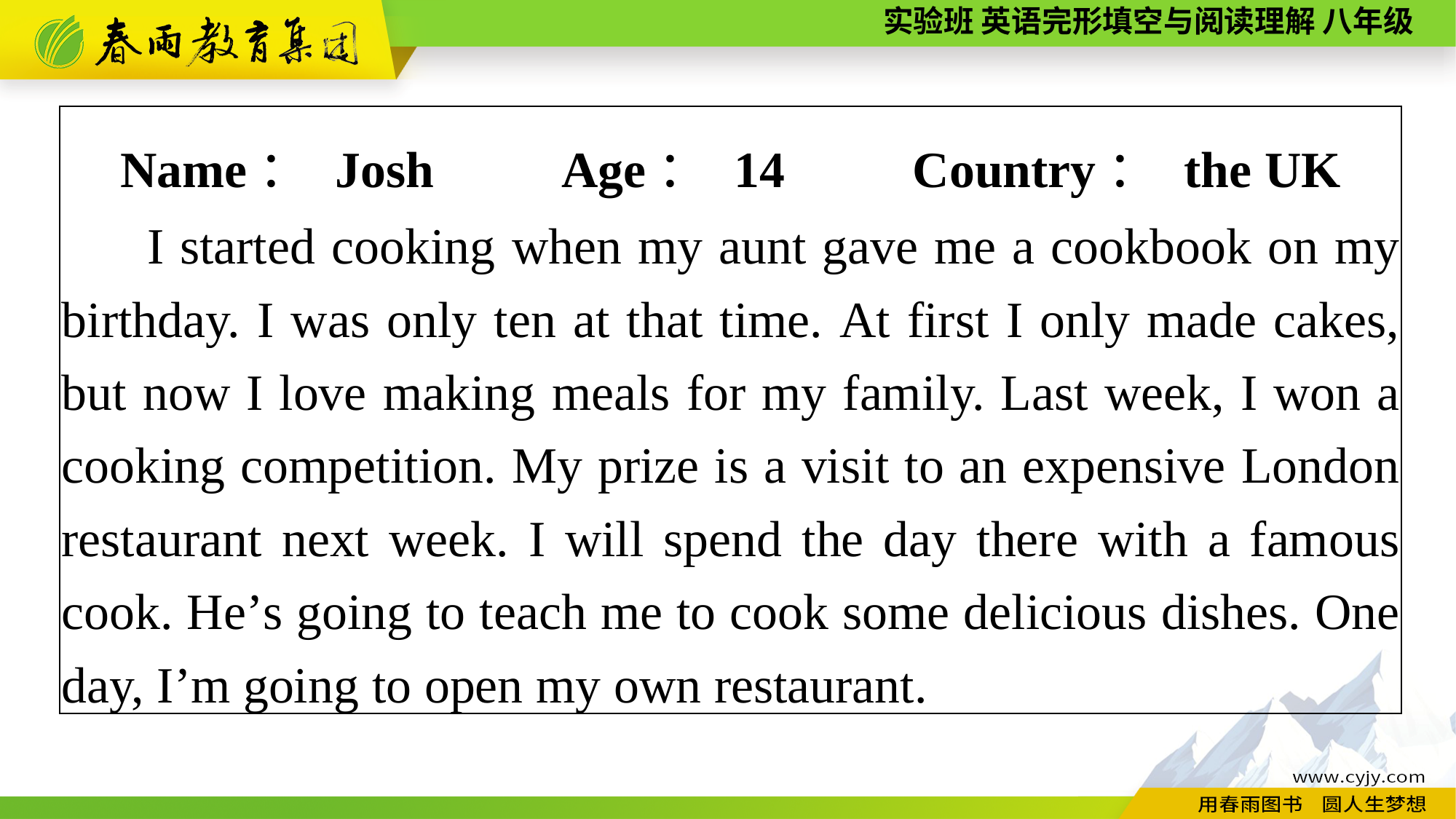

| Name： Josh　　Age： 14　　Country： the UK I started cooking when my aunt gave me a cookbook on my birthday. I was only ten at that time. At first I only made cakes, but now I love making meals for my family. Last week, I won a cooking competition. My prize is a visit to an expensive London restaurant next week. I will spend the day there with a famous cook. He’s going to teach me to cook some delicious dishes. One day, I’m going to open my own restaurant. |
| --- |